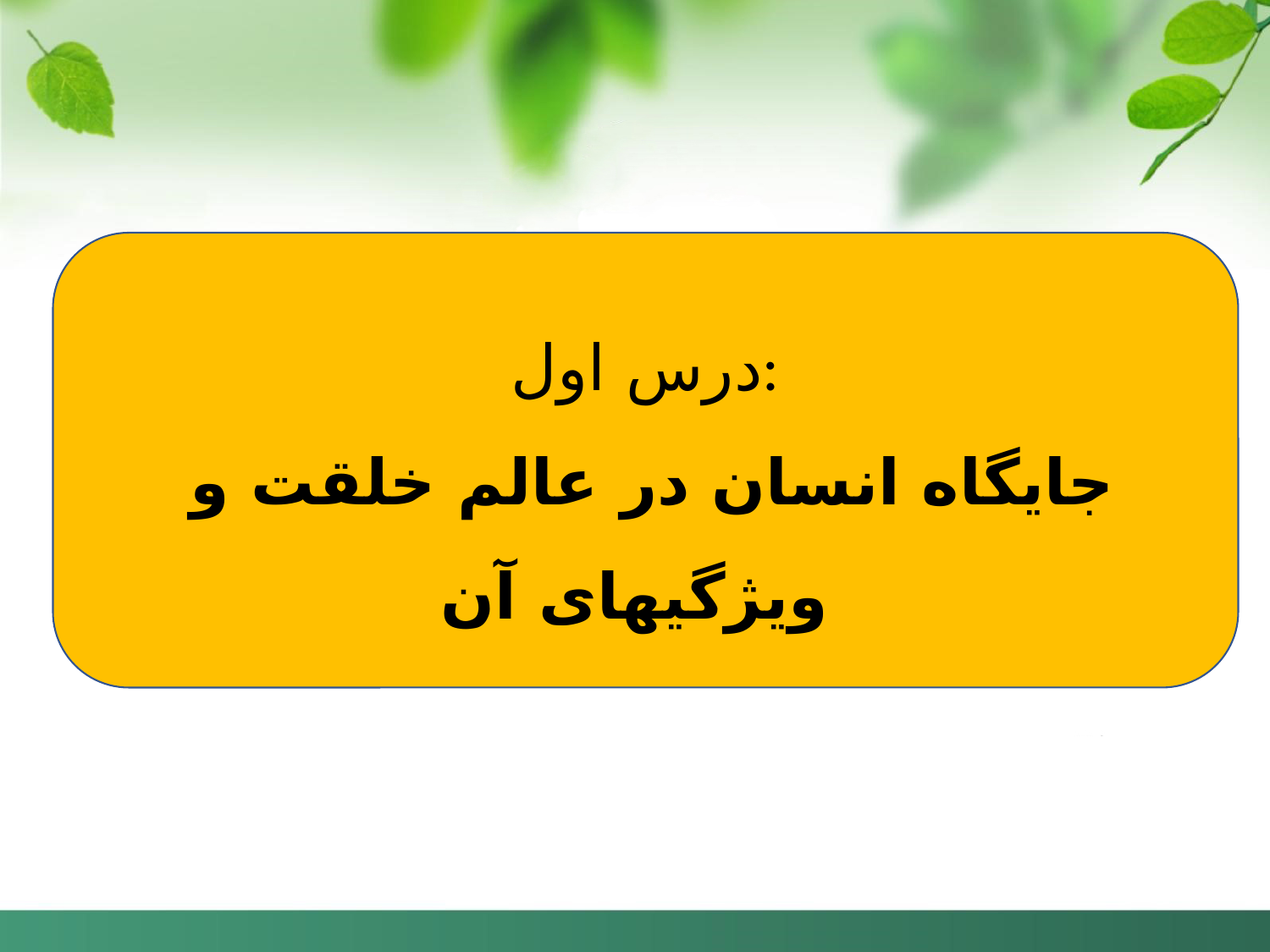

درس اول:
 جایگاه انسان در عالم خلقت و ویژگی­های آن